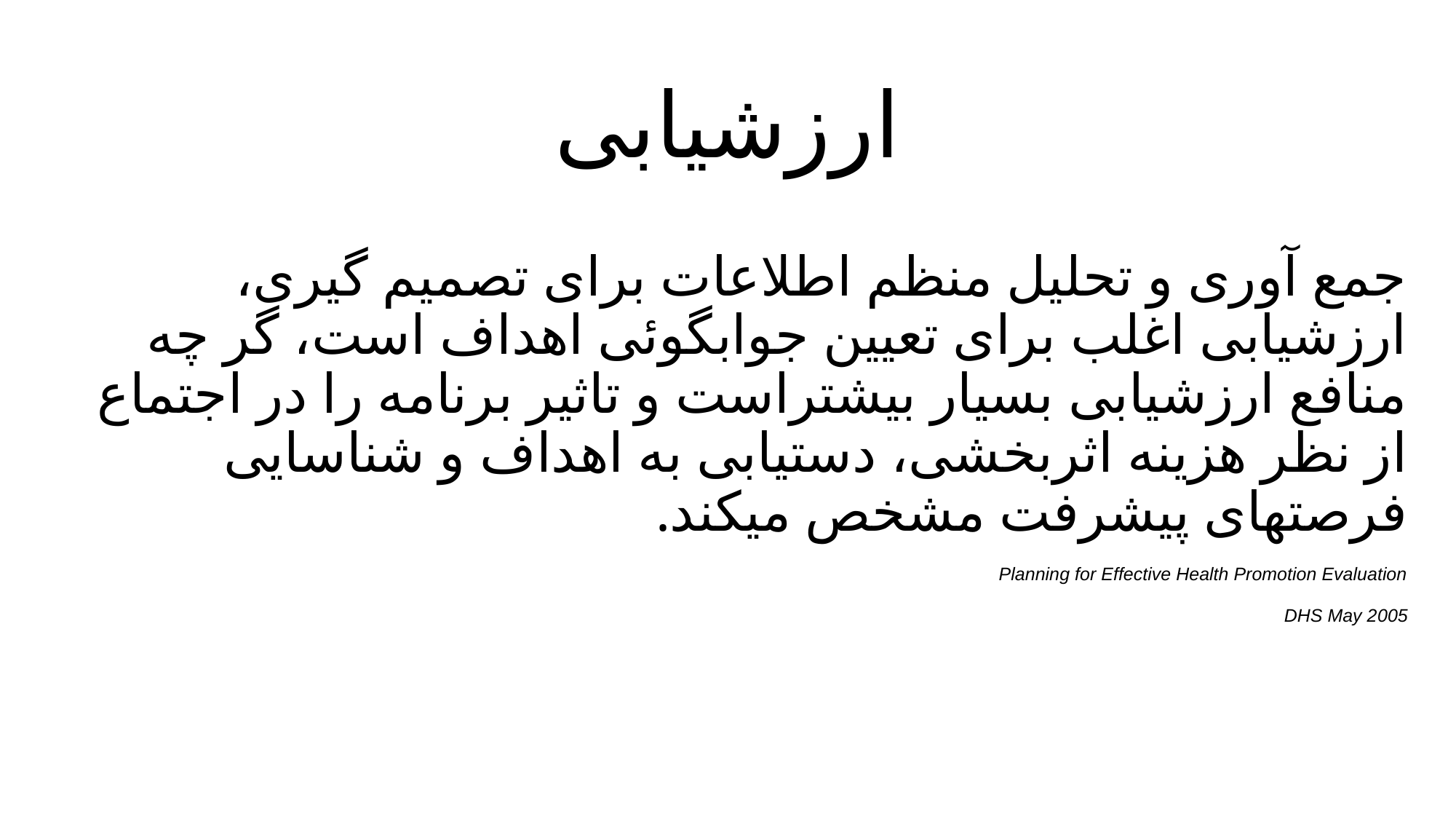

# ارزشیابی
جمع آوری و تحلیل منظم اطلاعات برای تصمیم گیری، ارزشیابی اغلب برای تعیین جوابگوئی اهداف است، گر چه منافع ارزشیابی بسیار بیشتراست و تاثیر برنامه را در اجتماع از نظر هزینه اثربخشی، دستیابی به اهداف و شناسایی فرصتهای پیشرفت مشخص میکند.
Planning for Effective Health Promotion Evaluation
DHS May 2005